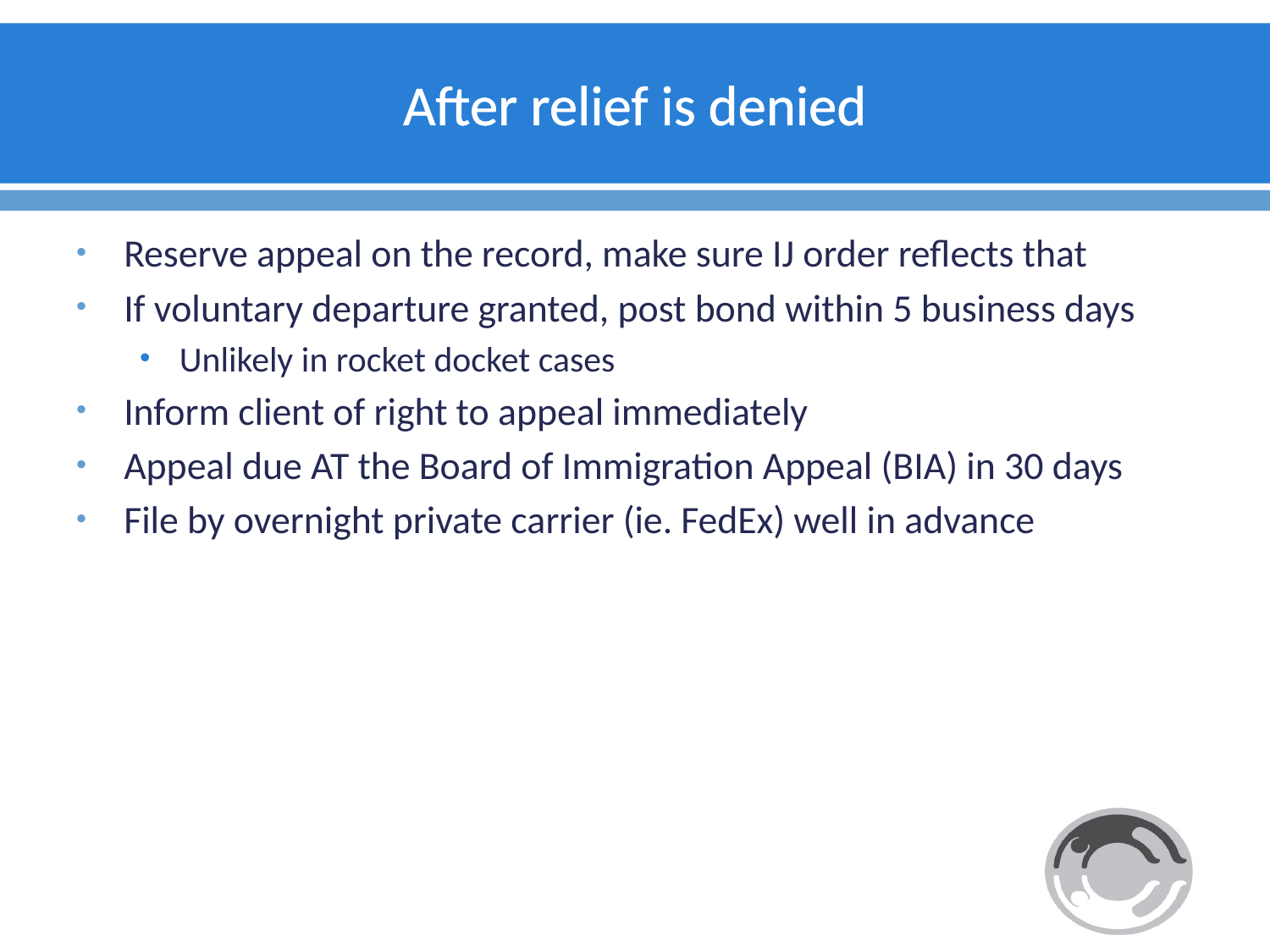

# After relief is denied
Reserve appeal on the record, make sure IJ order reflects that
If voluntary departure granted, post bond within 5 business days
Unlikely in rocket docket cases
Inform client of right to appeal immediately
Appeal due AT the Board of Immigration Appeal (BIA) in 30 days
File by overnight private carrier (ie. FedEx) well in advance